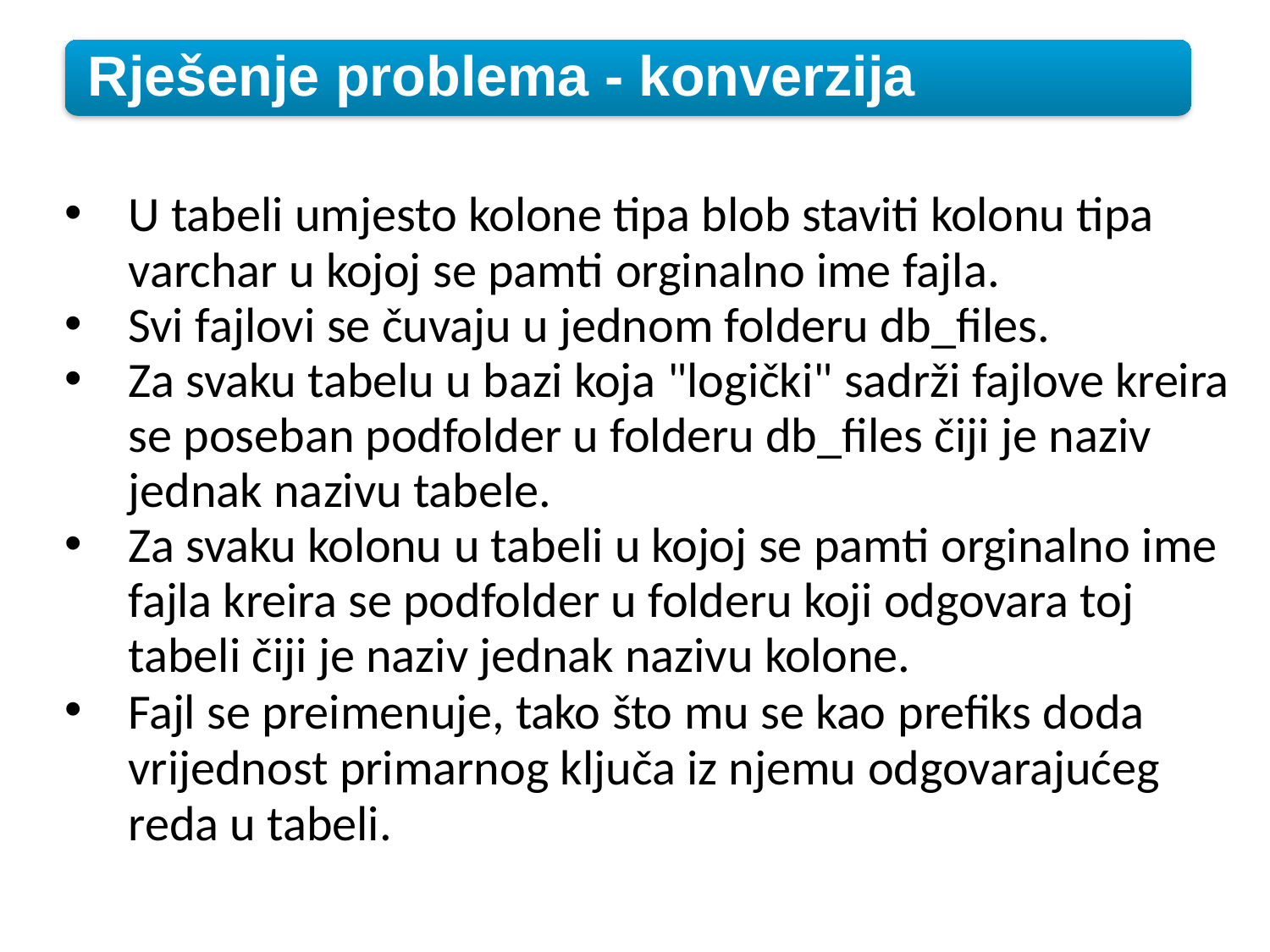

Rješenje problema - konverzija
U tabeli umjesto kolone tipa blob staviti kolonu tipa varchar u kojoj se pamti orginalno ime fajla.
Svi fajlovi se čuvaju u jednom folderu db_files.
Za svaku tabelu u bazi koja "logički" sadrži fajlove kreira se poseban podfolder u folderu db_files čiji je naziv jednak nazivu tabele.
Za svaku kolonu u tabeli u kojoj se pamti orginalno ime fajla kreira se podfolder u folderu koji odgovara toj tabeli čiji je naziv jednak nazivu kolone.
Fajl se preimenuje, tako što mu se kao prefiks doda vrijednost primarnog ključa iz njemu odgovarajućeg reda u tabeli.